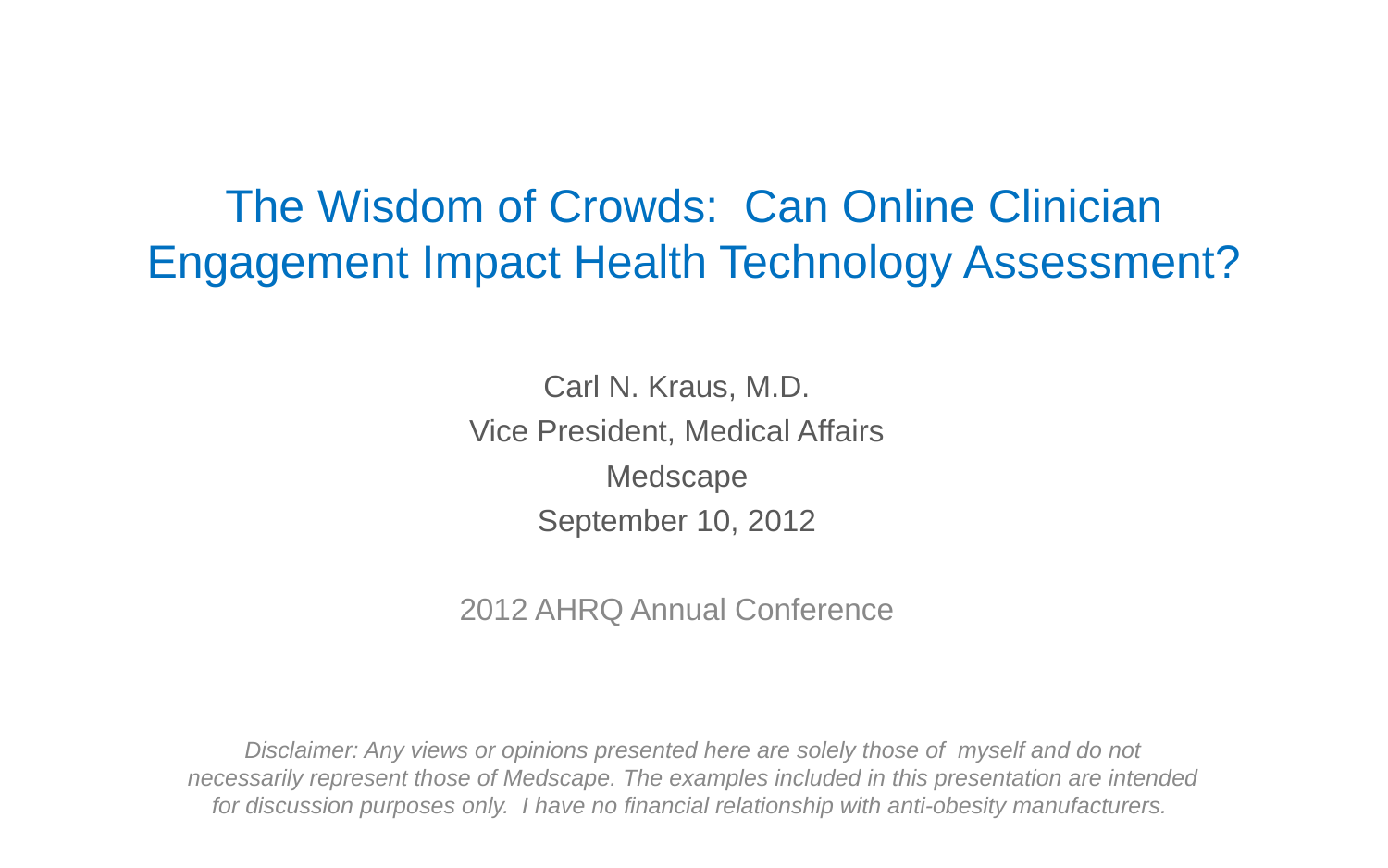

# The Wisdom of Crowds:  Can Online Clinician Engagement Impact Health Technology Assessment?
Carl N. Kraus, M.D.
Vice President, Medical Affairs
Medscape
September 10, 2012

2012 AHRQ Annual Conference

Disclaimer: Any views or opinions presented here are solely those of  myself and do not necessarily represent those of Medscape. The examples included in this presentation are intended for discussion purposes only.  I have no financial relationship with anti-obesity manufacturers.